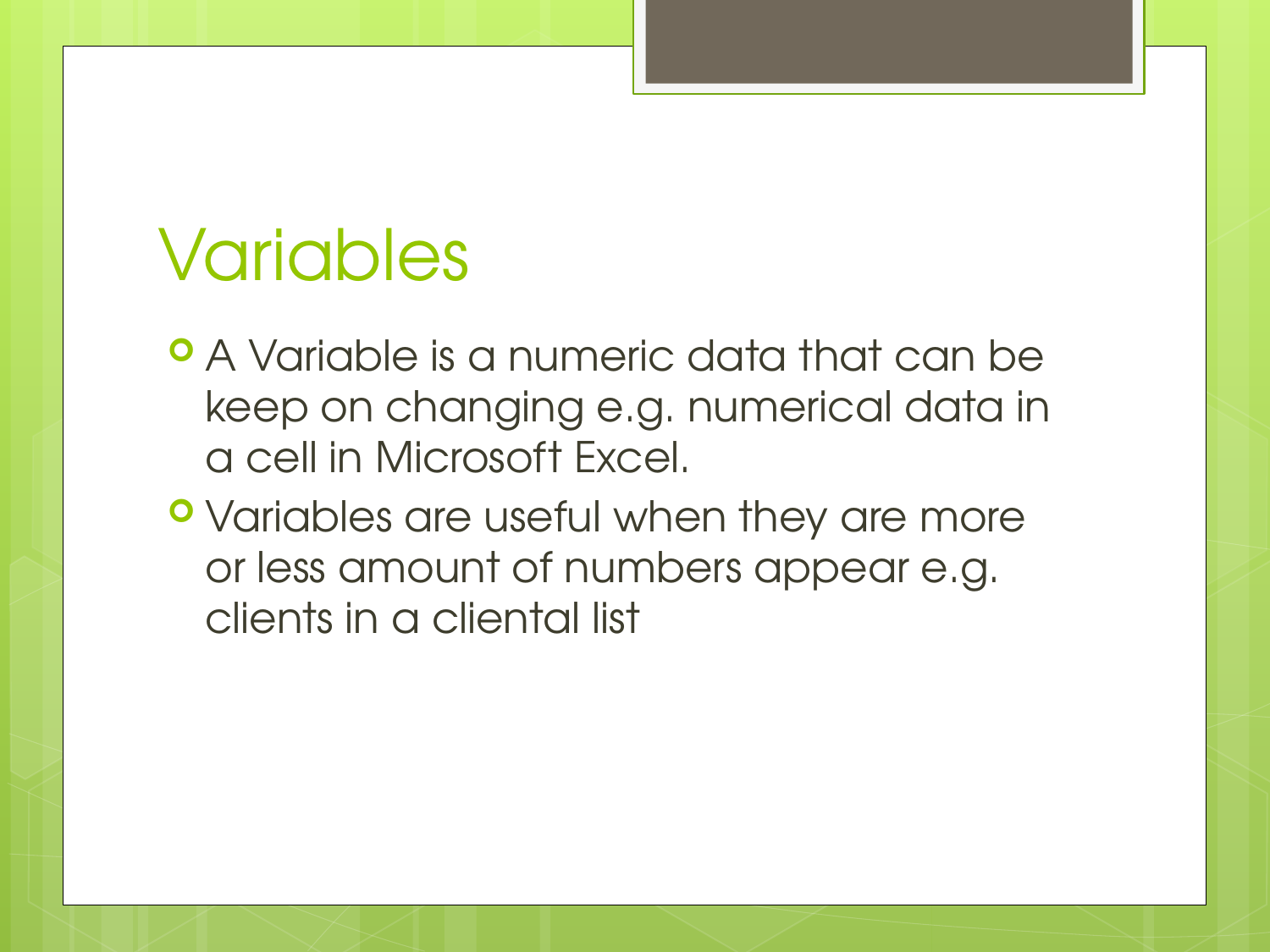

# Variables
A Variable is a numeric data that can be keep on changing e.g. numerical data in a cell in Microsoft Excel.
Variables are useful when they are more or less amount of numbers appear e.g. clients in a cliental list